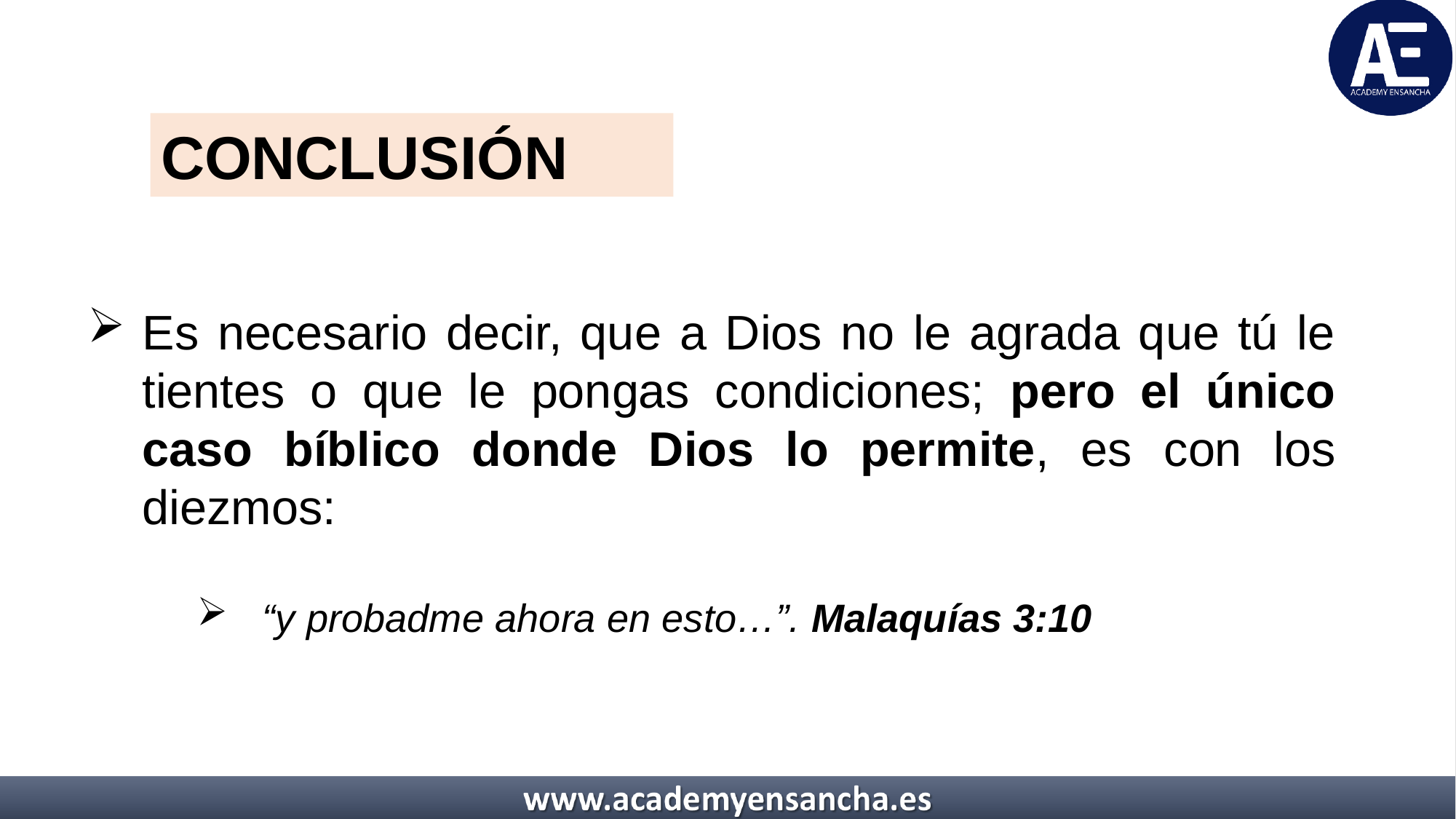

CONCLUSIÓN
Es necesario decir, que a Dios no le agrada que tú le tientes o que le pongas condiciones; pero el único caso bíblico donde Dios lo permite, es con los diezmos:

 “y probadme ahora en esto…”. Malaquías 3:10